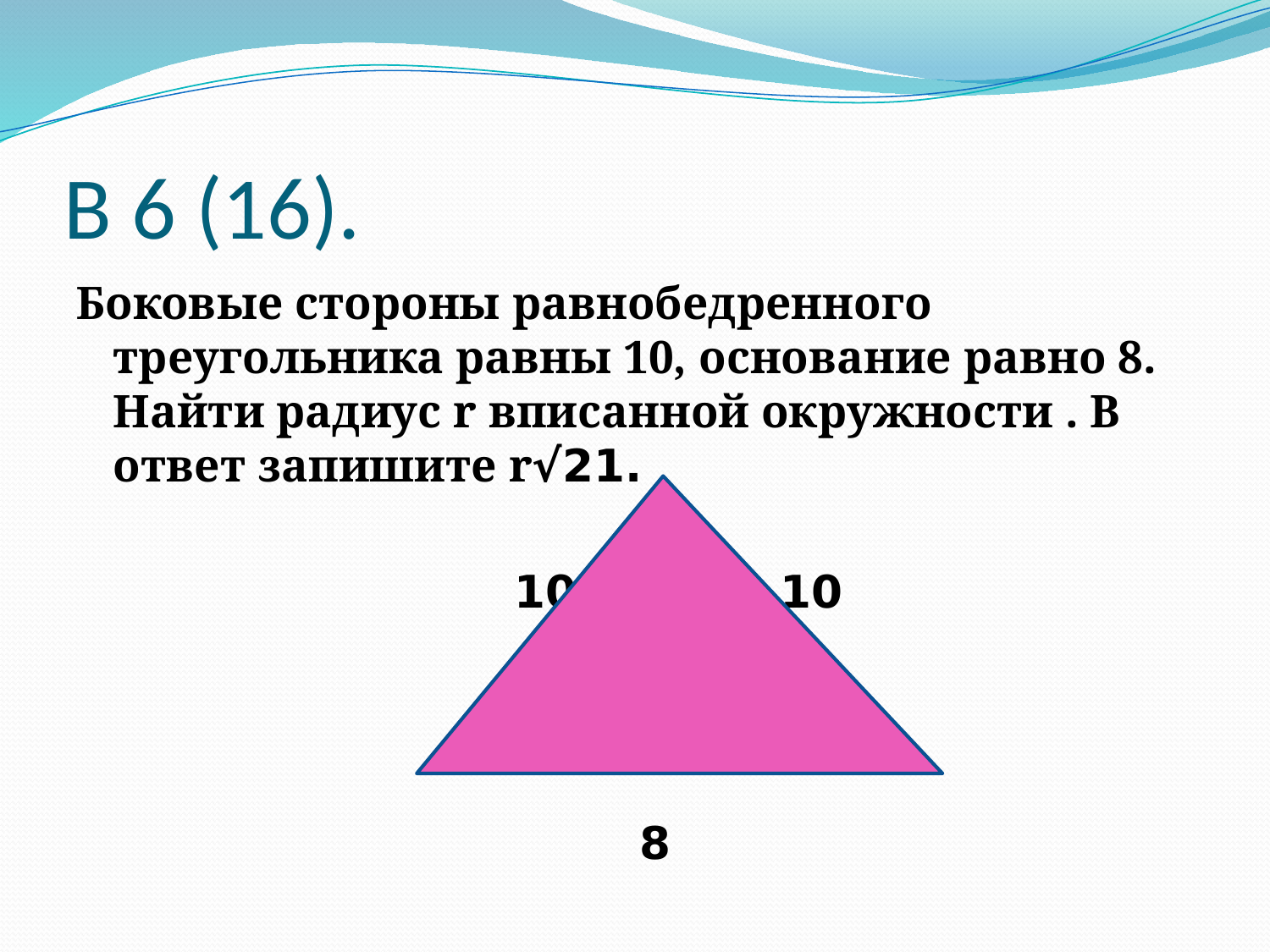

# В 6 (16).
Боковые стороны равнобедренного треугольника равны 10, основание равно 8. Найти радиус r вписанной окружности . В ответ запишите r√21.

                            10             10

                                    8